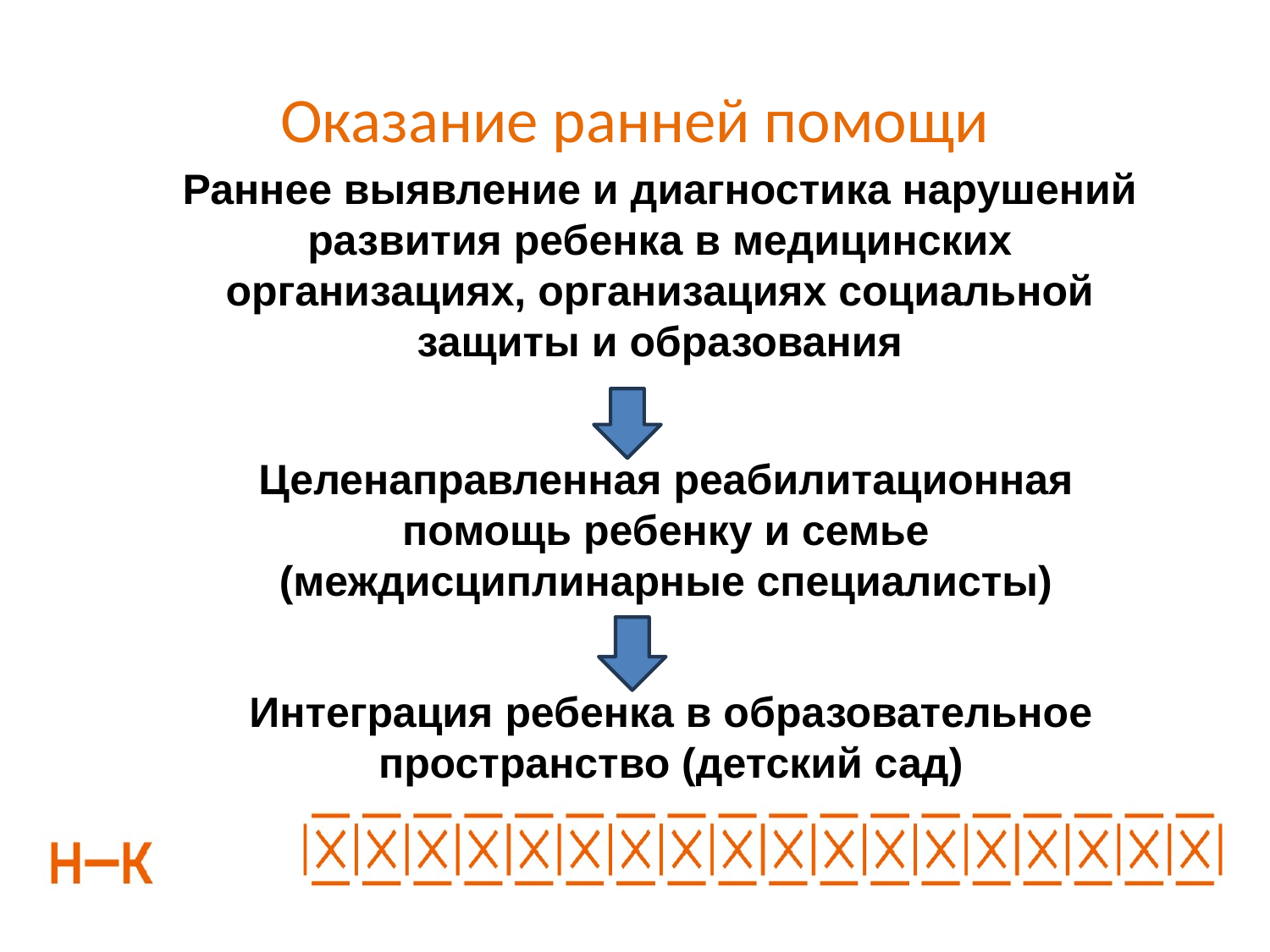

# Оказание ранней помощи
Раннее выявление и диагностика нарушений развития ребенка в медицинских организациях, организациях социальной защиты и образования

Целенаправленная реабилитационная помощь ребенку и семье (междисциплинарные специалисты)

Интеграция ребенка в образовательное пространство (детский сад)